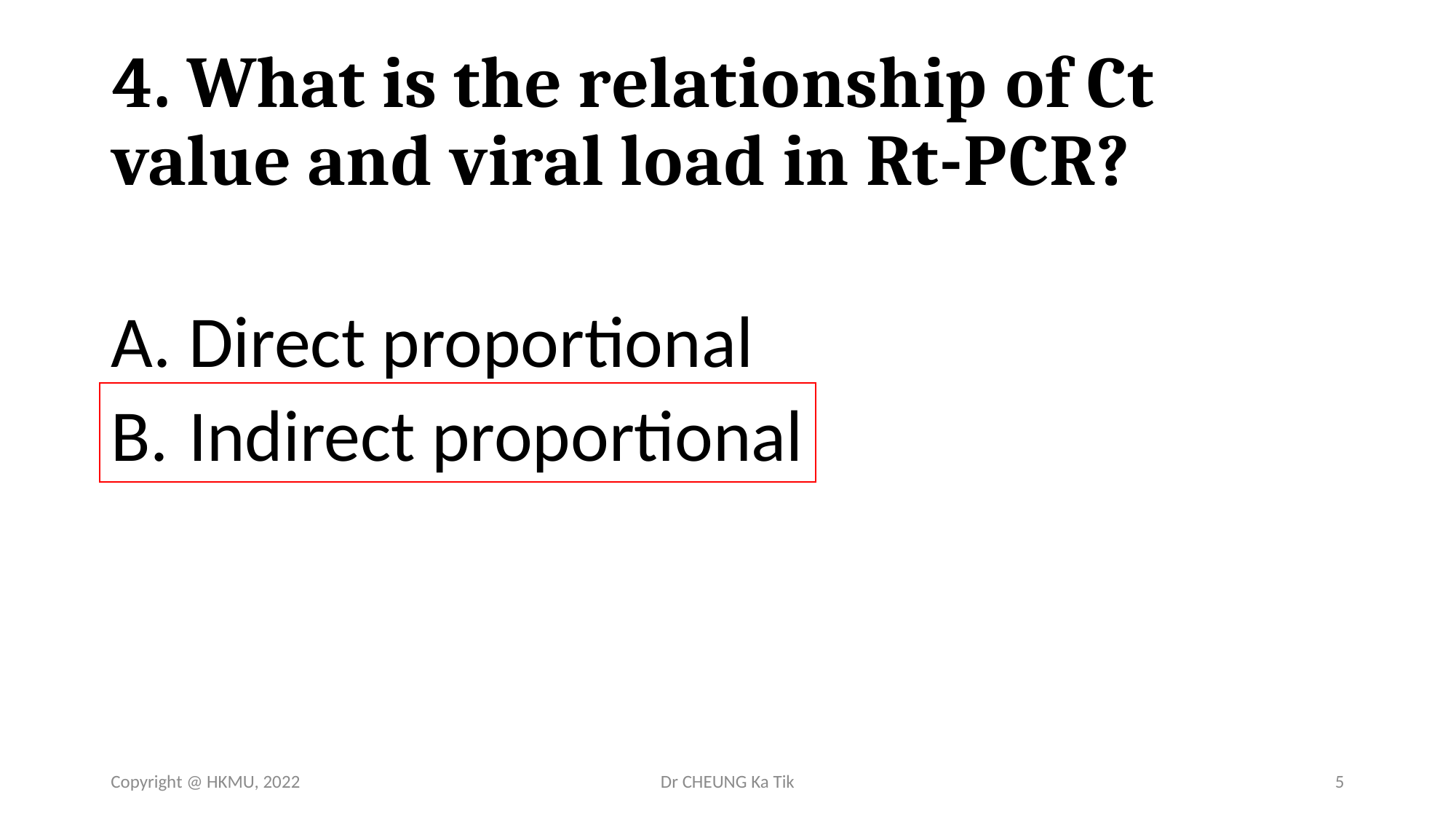

# 4. What is the relationship of Ct value and viral load in Rt-PCR?
 Direct proportional
 Indirect proportional

Copyright @ HKMU, 2022
Dr CHEUNG Ka Tik
5